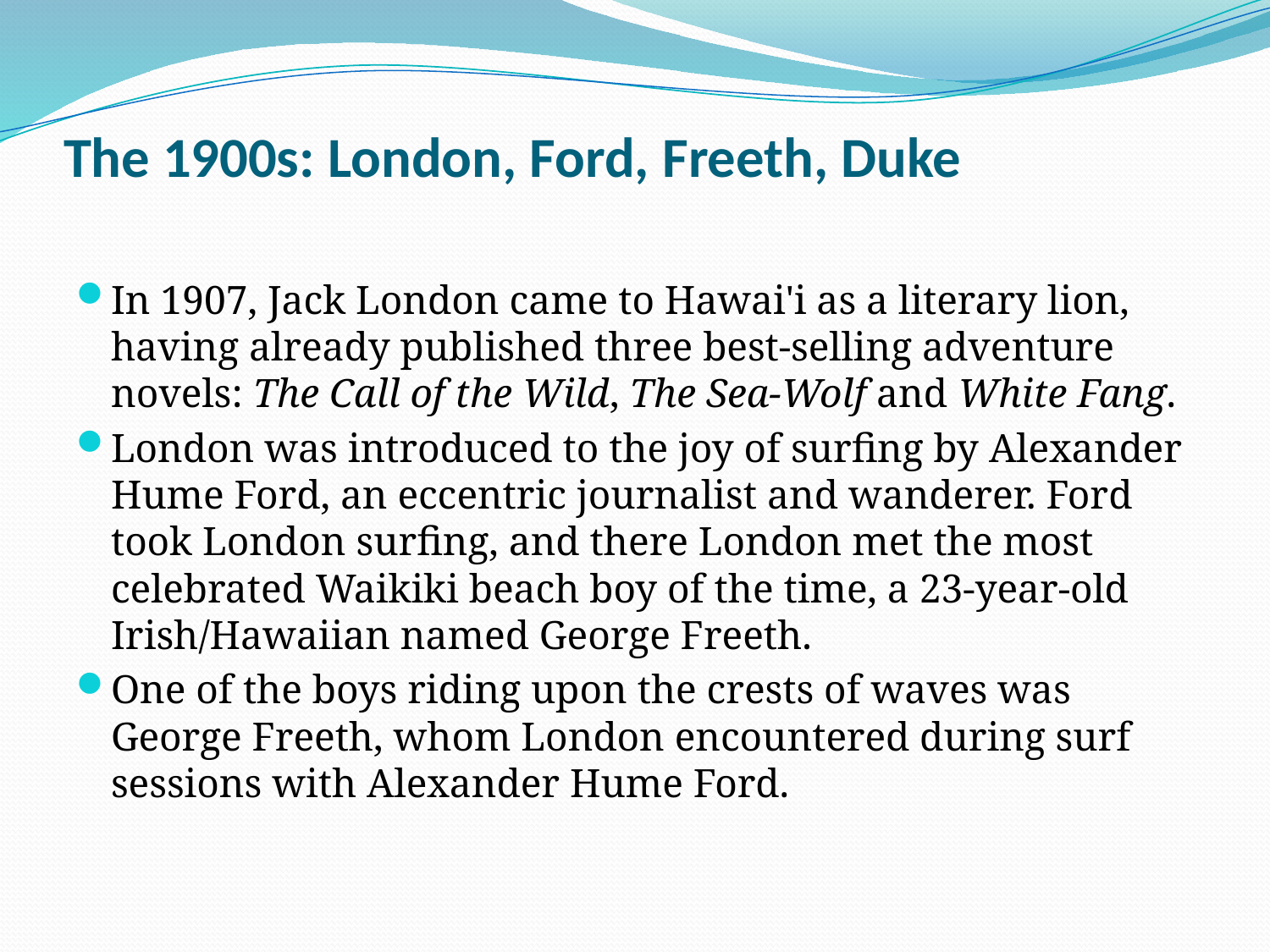

# The 1900s: London, Ford, Freeth, Duke
In 1907, Jack London came to Hawai'i as a literary lion, having already published three best-selling adventure novels: The Call of the Wild, The Sea-Wolf and White Fang.
London was introduced to the joy of surfing by Alexander Hume Ford, an eccentric journalist and wanderer. Ford took London surfing, and there London met the most celebrated Waikiki beach boy of the time, a 23-year-old Irish/Hawaiian named George Freeth.
One of the boys riding upon the crests of waves was George Freeth, whom London encountered during surf sessions with Alexander Hume Ford.